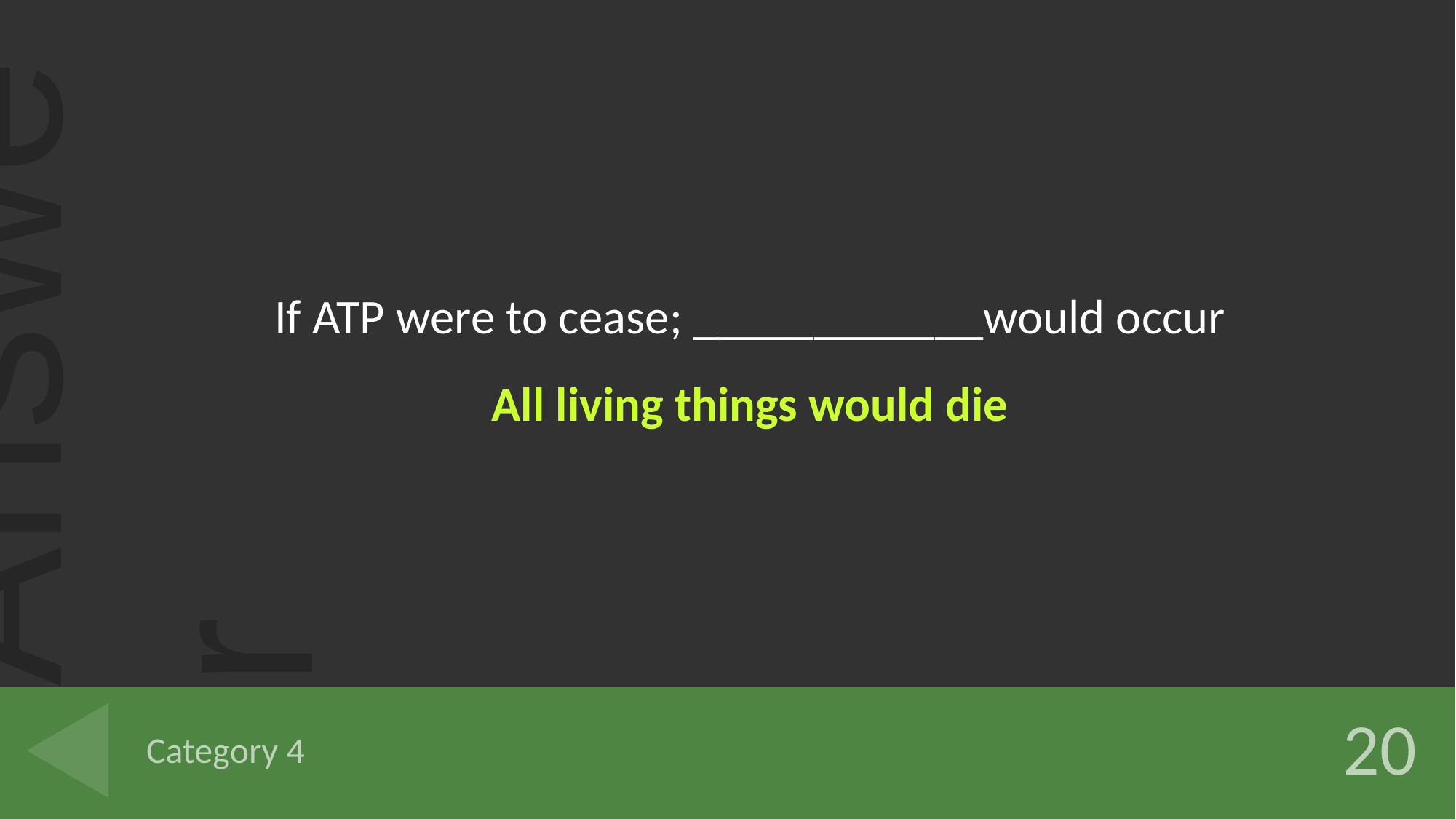

If ATP were to cease; ____________would occur
All living things would die
# Category 4
20